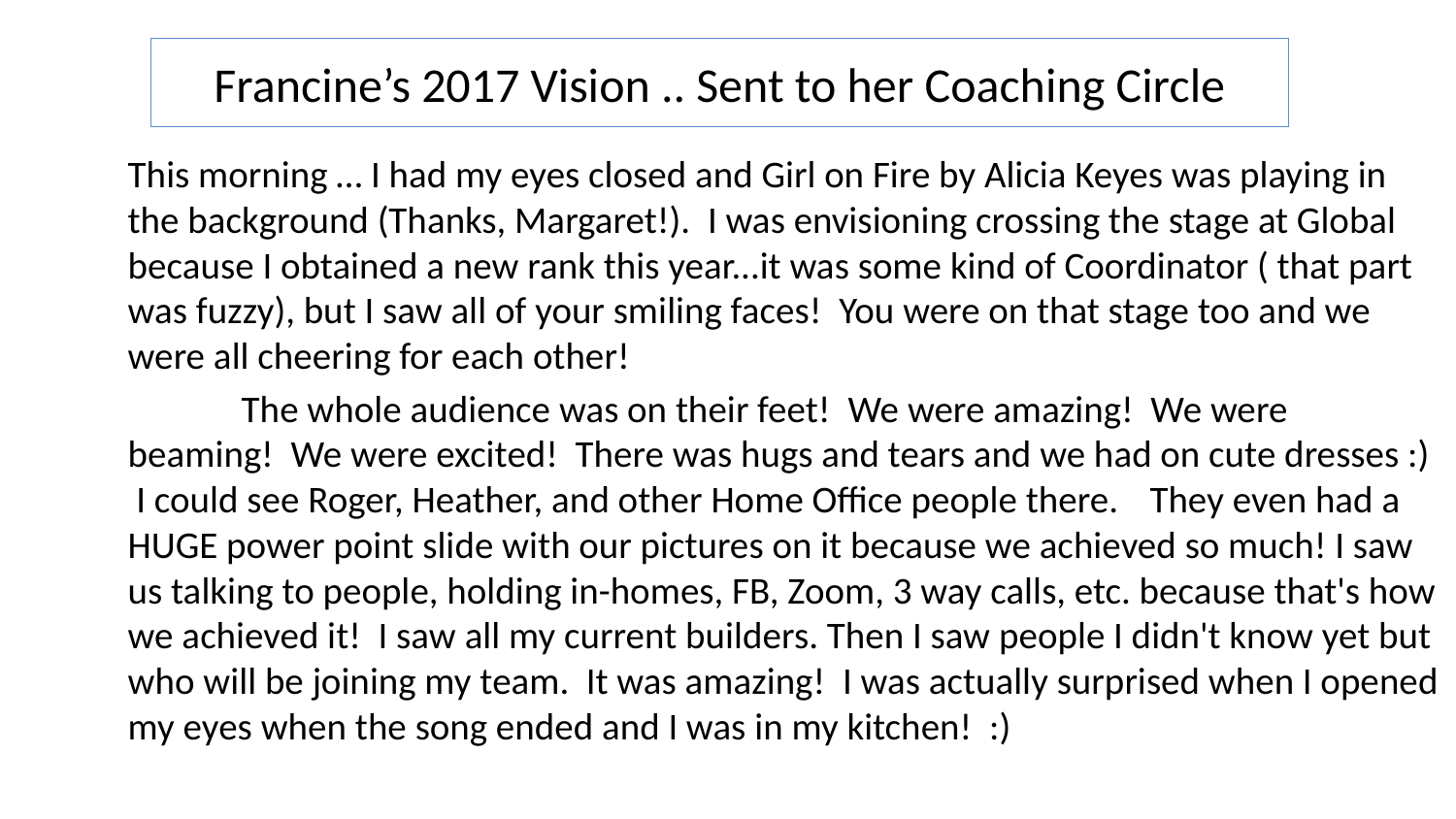

Francine’s 2017 Vision .. Sent to her Coaching Circle
This morning … I had my eyes closed and Girl on Fire by Alicia Keyes was playing in the background (Thanks, Margaret!).  I was envisioning crossing the stage at Global because I obtained a new rank this year...it was some kind of Coordinator ( that part was fuzzy), but I saw all of your smiling faces!  You were on that stage too and we were all cheering for each other!
 	The whole audience was on their feet!  We were amazing!  We were beaming!  We were excited!  There was hugs and tears and we had on cute dresses :)  I could see Roger, Heather, and other Home Office people there. 	They even had a HUGE power point slide with our pictures on it because we achieved so much! I saw us talking to people, holding in-homes, FB, Zoom, 3 way calls, etc. because that's how we achieved it!  I saw all my current builders. Then I saw people I didn't know yet but who will be joining my team.  It was amazing!  I was actually surprised when I opened my eyes when the song ended and I was in my kitchen!  :)